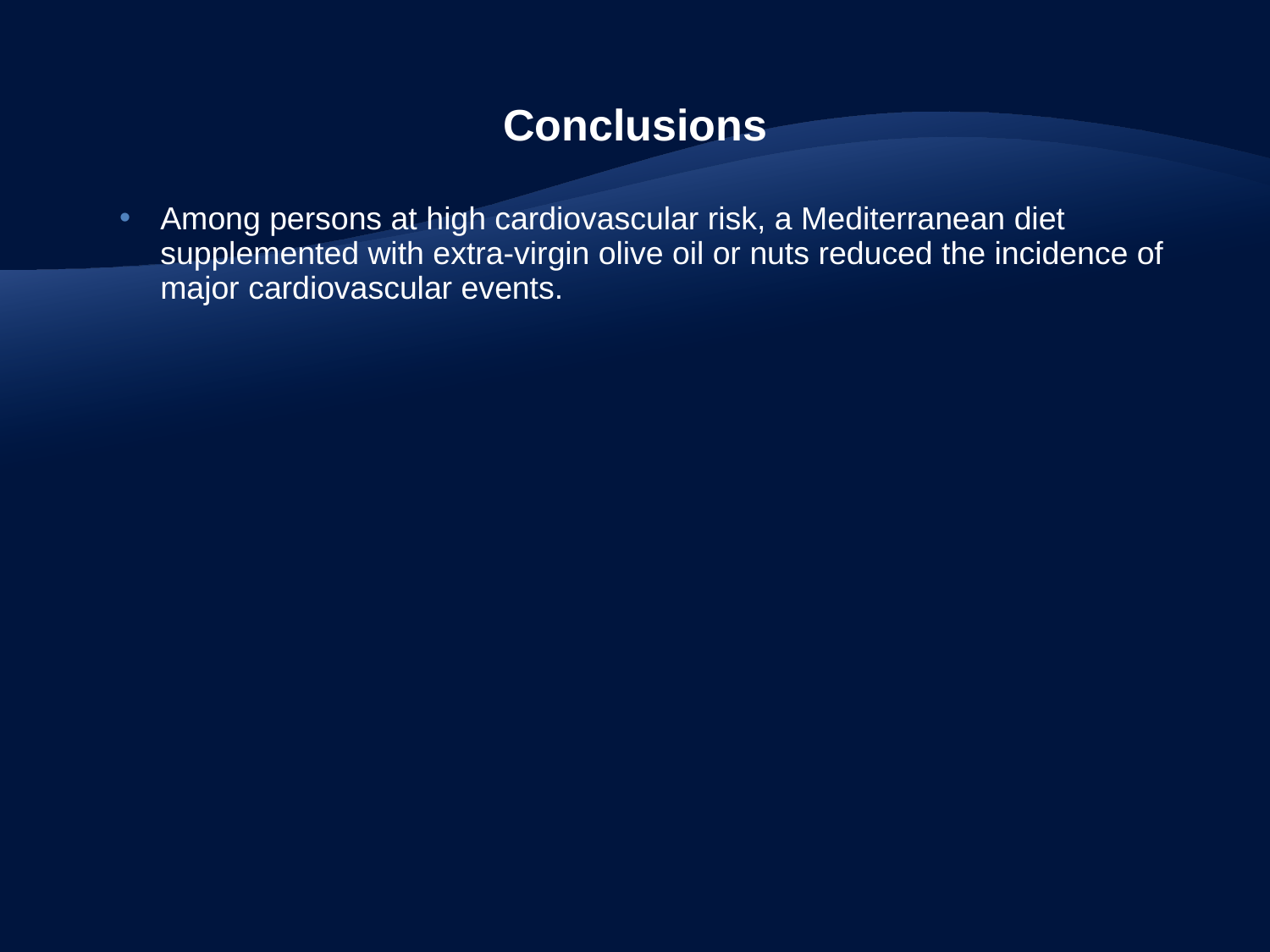

Conclusions
# Among persons at high cardiovascular risk, a Mediterranean diet supplemented with extra-virgin olive oil or nuts reduced the incidence of major cardiovascular events.